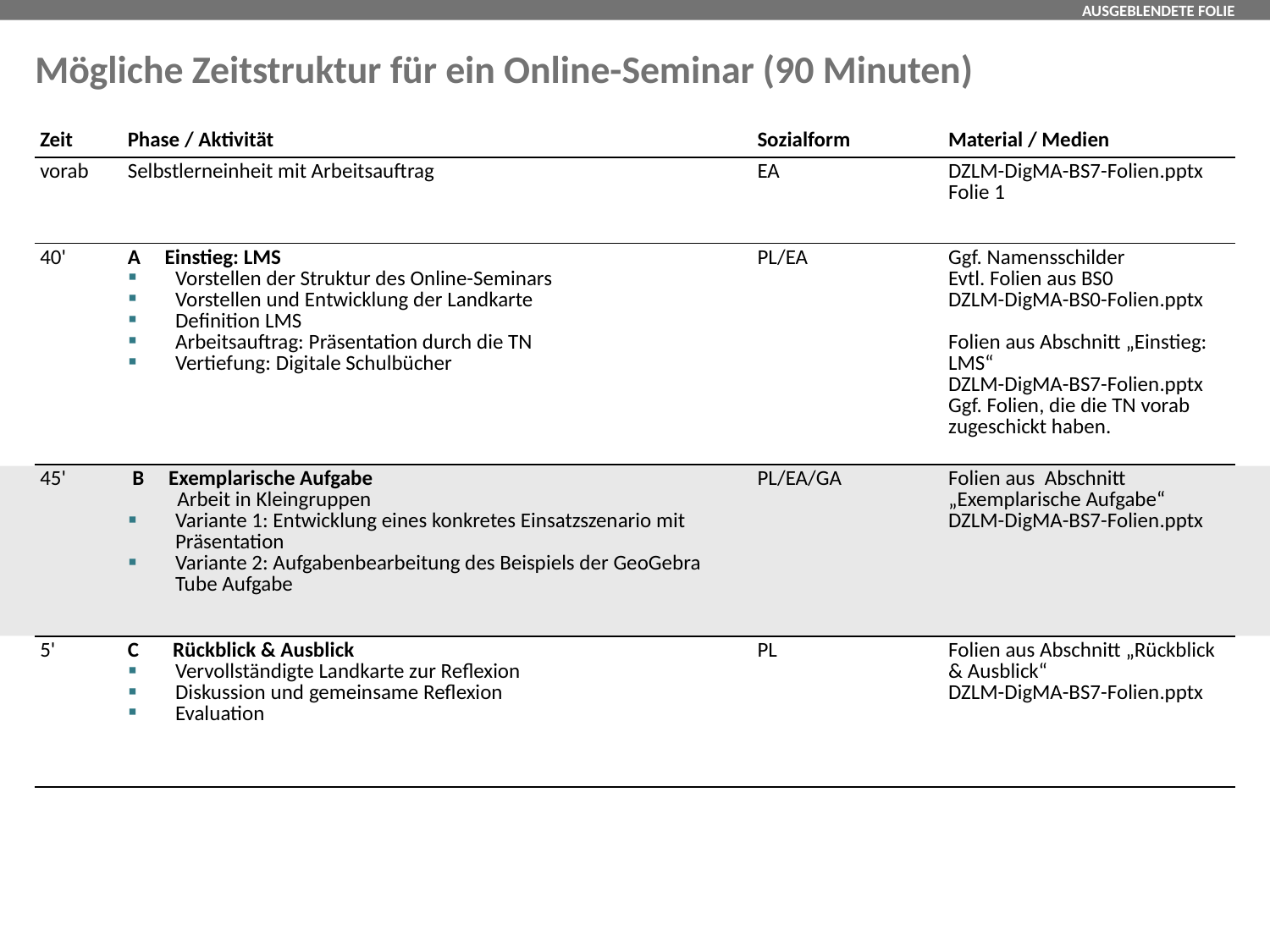

# Mögliche Zeitstruktur für ein Online-Seminar (90 Minuten)
| Zeit | Phase / Aktivität | Sozialform | Material / Medien |
| --- | --- | --- | --- |
| vorab | Selbstlerneinheit mit Arbeitsauftrag | EA | DZLM-DigMA-BS7-Folien.pptx Folie 1 |
| 40' | A Einstieg: LMS Vorstellen der Struktur des Online-Seminars Vorstellen und Entwicklung der Landkarte Definition LMS Arbeitsauftrag: Präsentation durch die TN Vertiefung: Digitale Schulbücher | PL/EA | Ggf. Namensschilder Evtl. Folien aus BS0 DZLM-DigMA-BS0-Folien.pptx   Folien aus Abschnitt „Einstieg: LMS“ DZLM-DigMA-BS7-Folien.pptx Ggf. Folien, die die TN vorab zugeschickt haben. |
| 45' | B Exemplarische Aufgabe Arbeit in Kleingruppen Variante 1: Entwicklung eines konkretes Einsatzszenario mit Präsentation Variante 2: Aufgabenbearbeitung des Beispiels der GeoGebra Tube Aufgabe | PL/EA/GA | Folien aus Abschnitt „Exemplarische Aufgabe“ DZLM-DigMA-BS7-Folien.pptx |
| 5' | C Rückblick & Ausblick Vervollständigte Landkarte zur Reflexion Diskussion und gemeinsame Reflexion Evaluation | PL | Folien aus Abschnitt „Rückblick & Ausblick“ DZLM-DigMA-BS7-Folien.pptx |